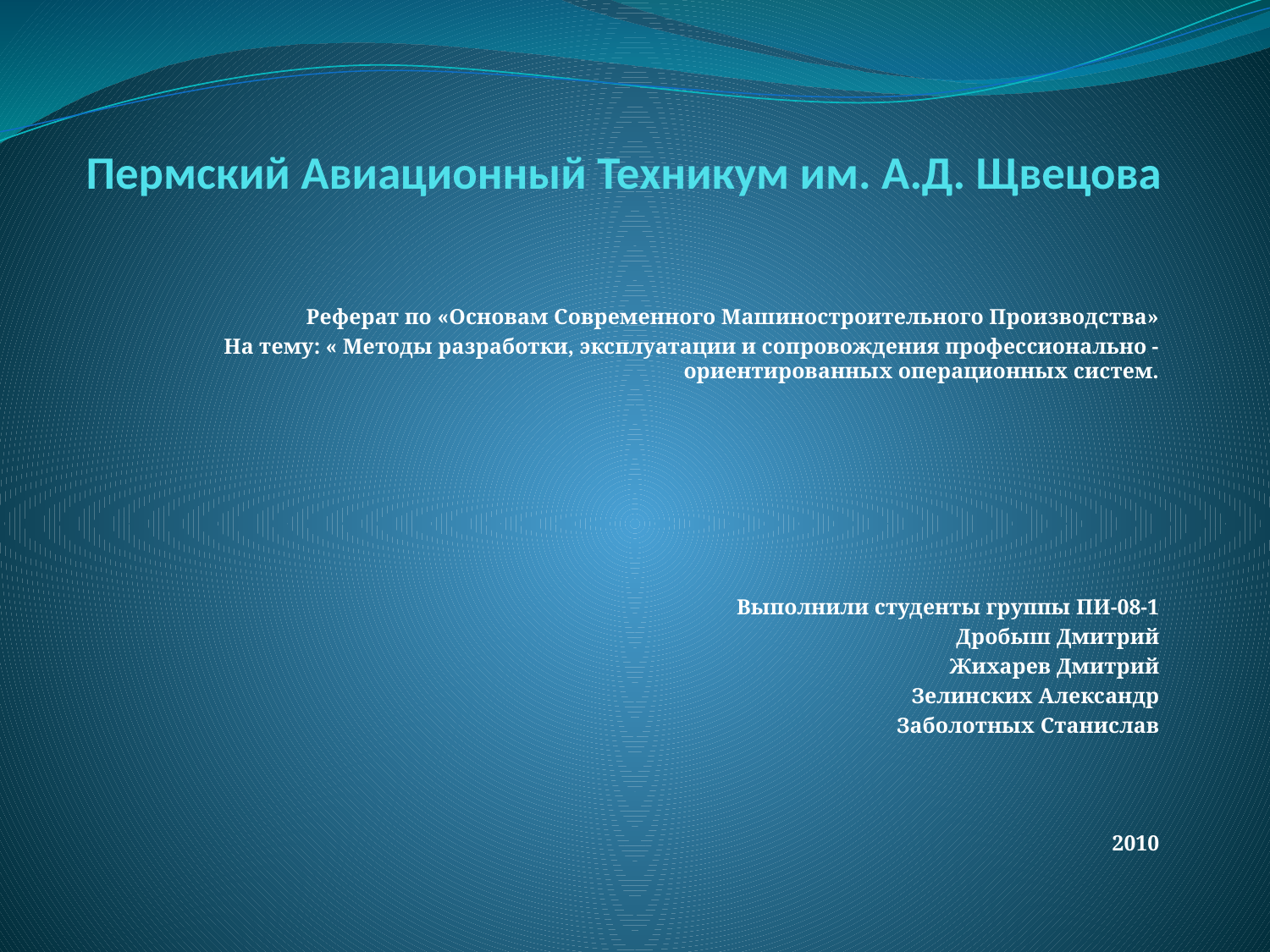

# Пермский Авиационный Техникум им. А.Д. Щвецова

Реферат по «Основам Современного Машиностроительного Производства»
На тему: « Методы разработки, эксплуатации и сопровождения профессионально - ориентированных операционных систем.

                                                                                    Выполнили студенты группы ПИ-08-1
                                                                                                   Дробыш Дмитрий
                                                                                                   Жихарев Дмитрий
                                                                                                  Зелинских Александр
                                                                                                  Заболотных Станислав

                                                                  2010